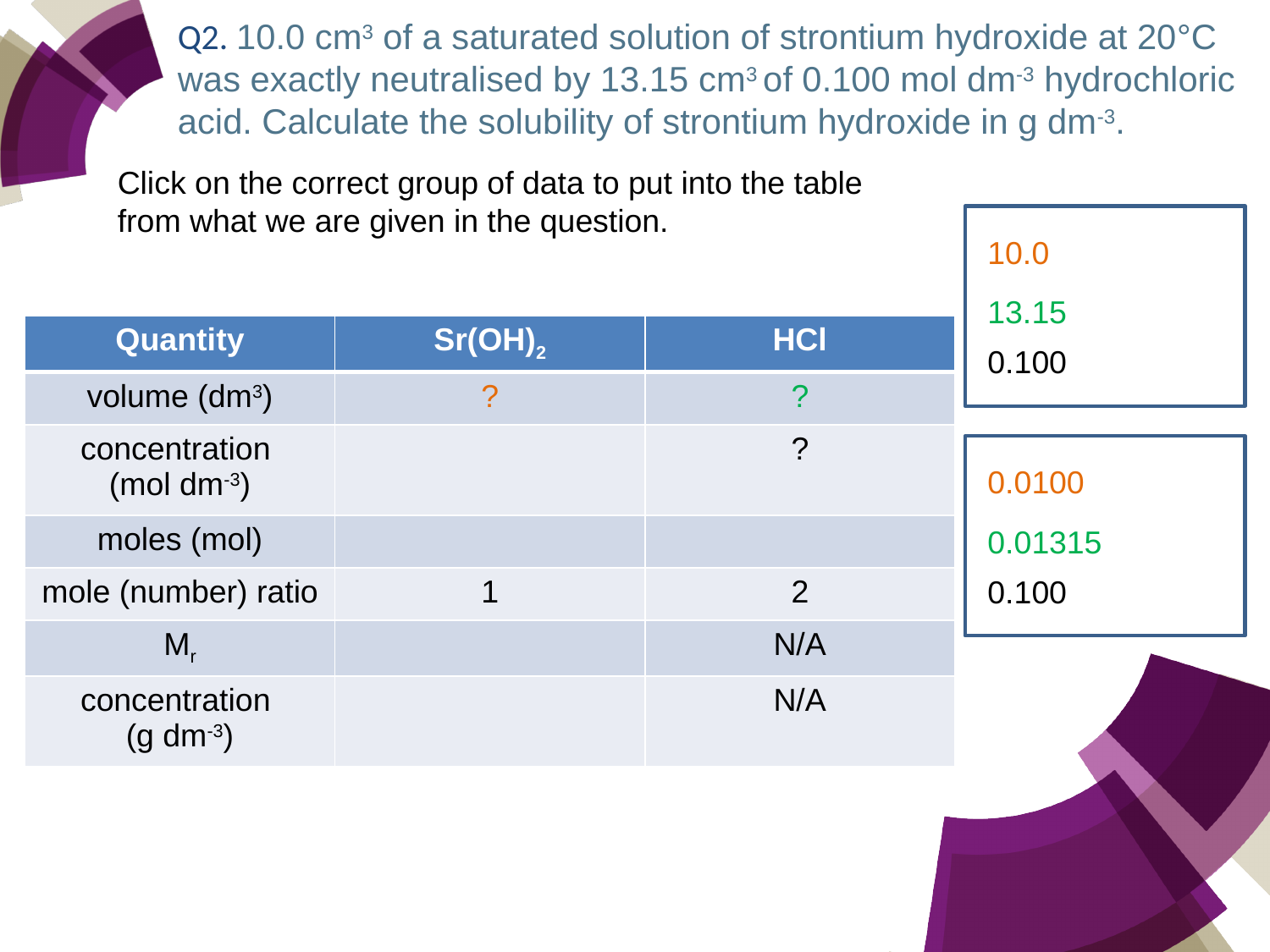

# Q2. 10.0 cm3 of a saturated solution of strontium hydroxide at 20°C was exactly neutralised by 13.15 cm3 of 0.100 mol dm-3 hydrochloric acid. Calculate the solubility of strontium hydroxide in g dm-3.
Click on the correct group of data to put into the table from what we are given in the question.

10.0
13.15
| Quantity | Sr(OH)2 | HCl |
| --- | --- | --- |
| volume (dm3) | ? | ? |
| concentration (mol dm-3) |  | ? |
| moles (mol) |  |  |
| mole (number) ratio | 1 | 2 |
| Mr |  | N/A |
| concentration (g dm-3) |  | N/A |
Select the correct formula for strontium hydroxide:
0.100

0.0100
0.01315
0.100